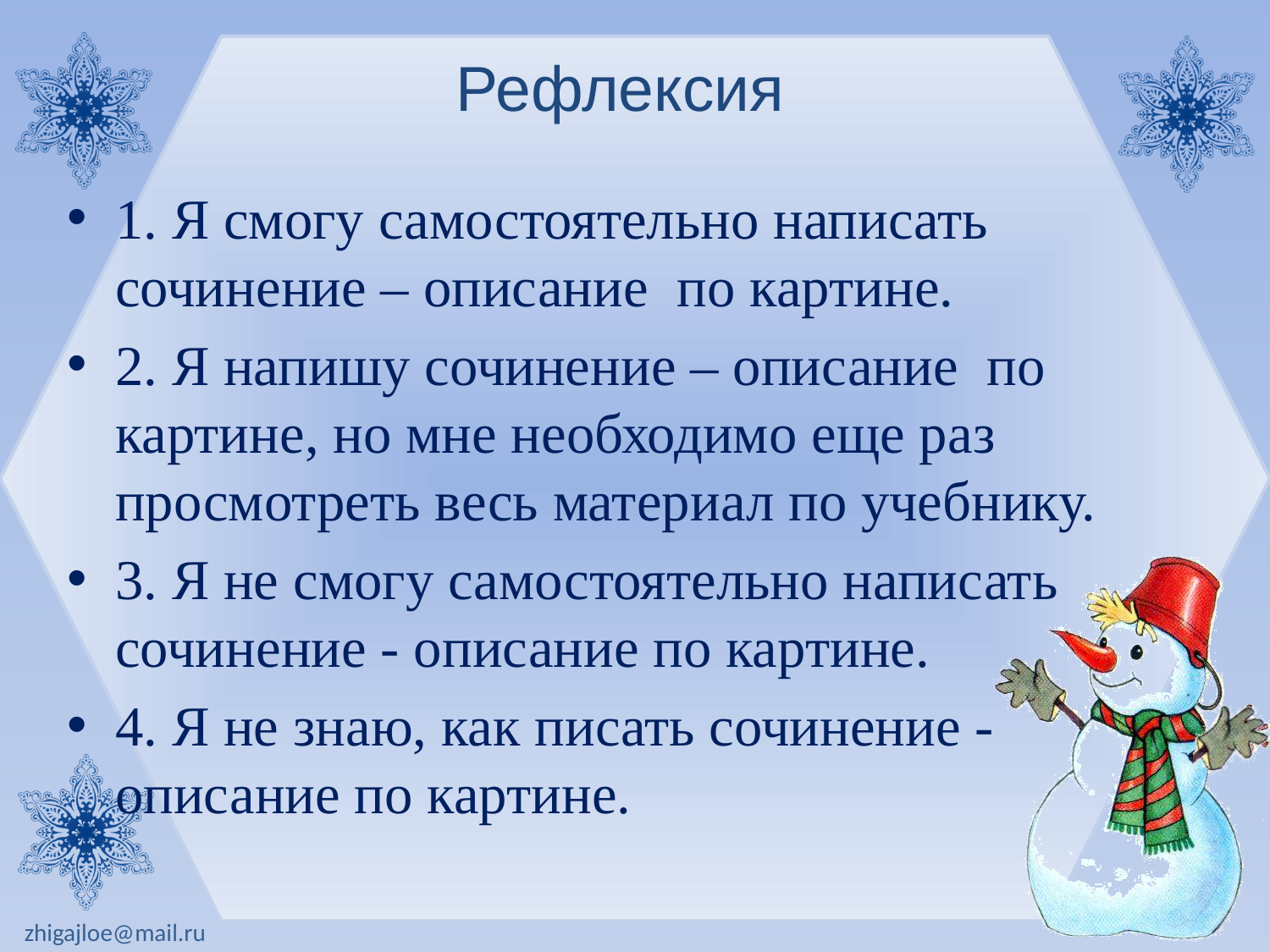

# Рефлексия
1. Я смогу самостоятельно написать сочинение – описание  по картине.
2. Я напишу сочинение – описание  по картине, но мне необходимо еще раз просмотреть весь материал по учебнику.
3. Я не смогу самостоятельно написать сочинение - описание по картине.
4. Я не знаю, как писать сочинение - описание по картине.